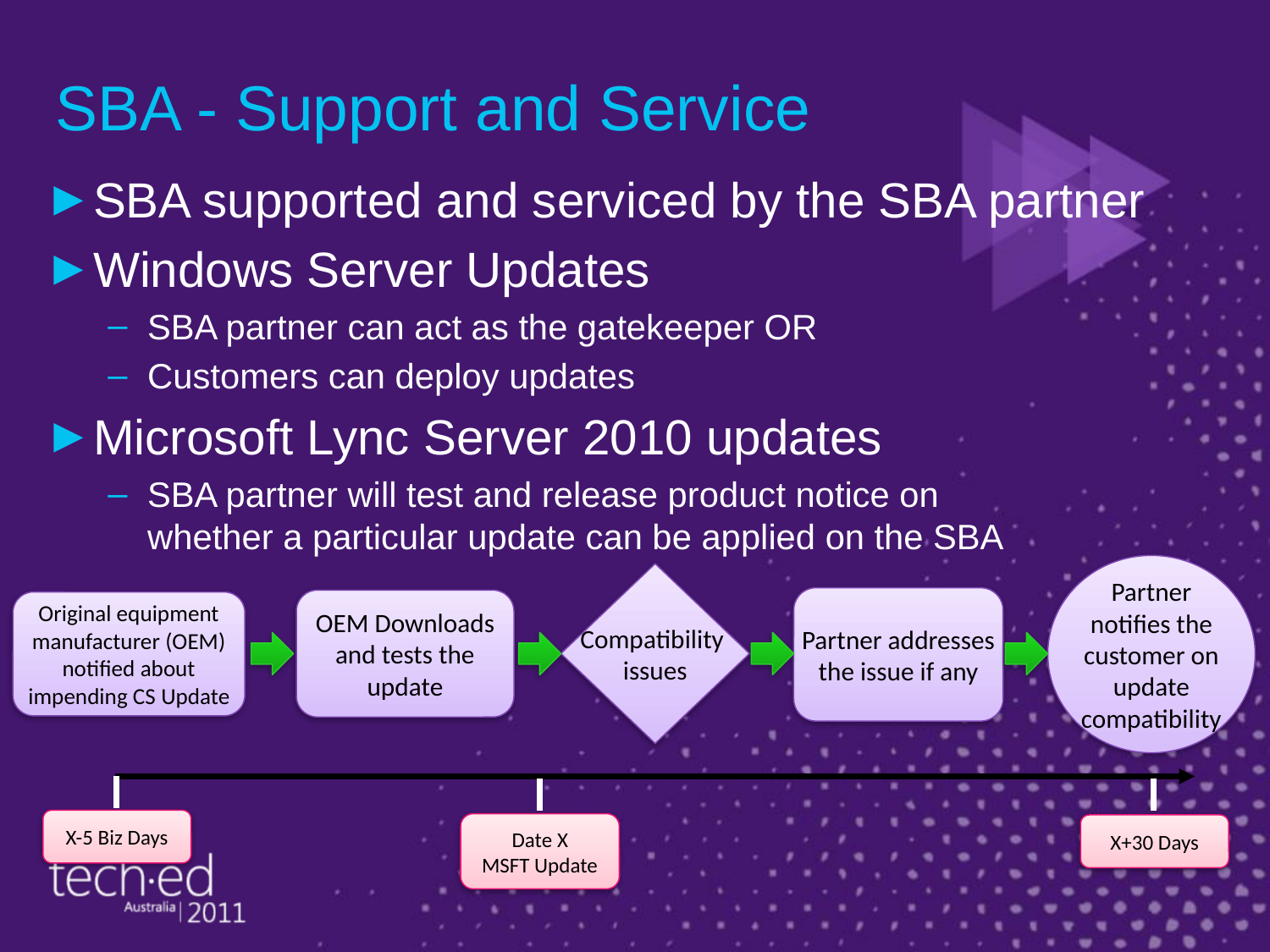

# SBA - Support and Service
SBA supported and serviced by the SBA partner
Windows Server Updates
SBA partner can act as the gatekeeper OR
Customers can deploy updates
Microsoft Lync Server 2010 updates
SBA partner will test and release product notice on
whether a particular update can be applied on the SBA
Partner notifies the customer on update compatibility
Compatibility
issues
Partner addresses the issue if any
OEM Downloads and tests the update
Original equipment manufacturer (OEM) notified about impending CS Update

X-5 Biz Days
Date X
MSFT Update
X+30 Days